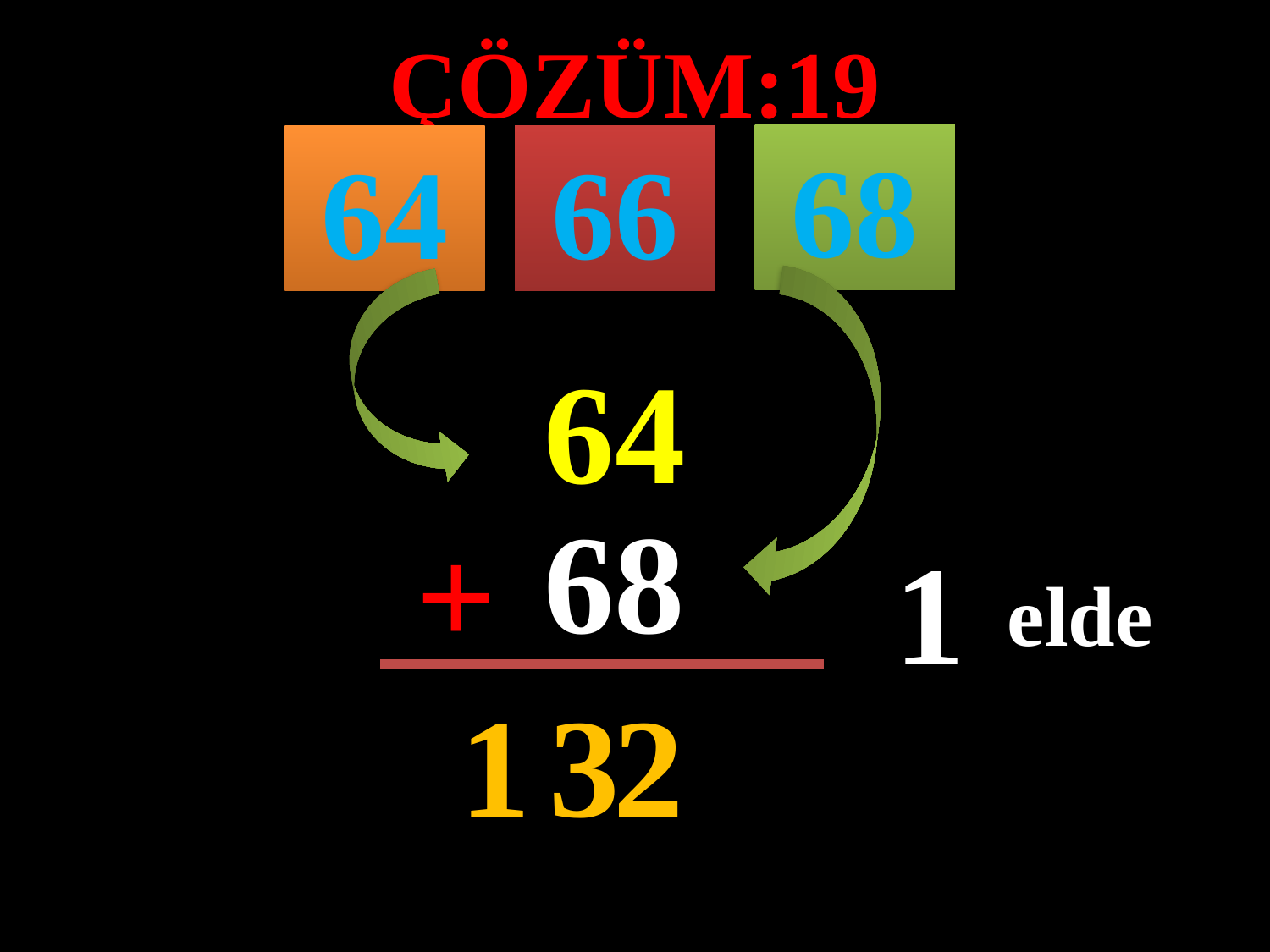

ÇÖZÜM:19
68
64
66
#

64

68
+
1
elde
1
3
2